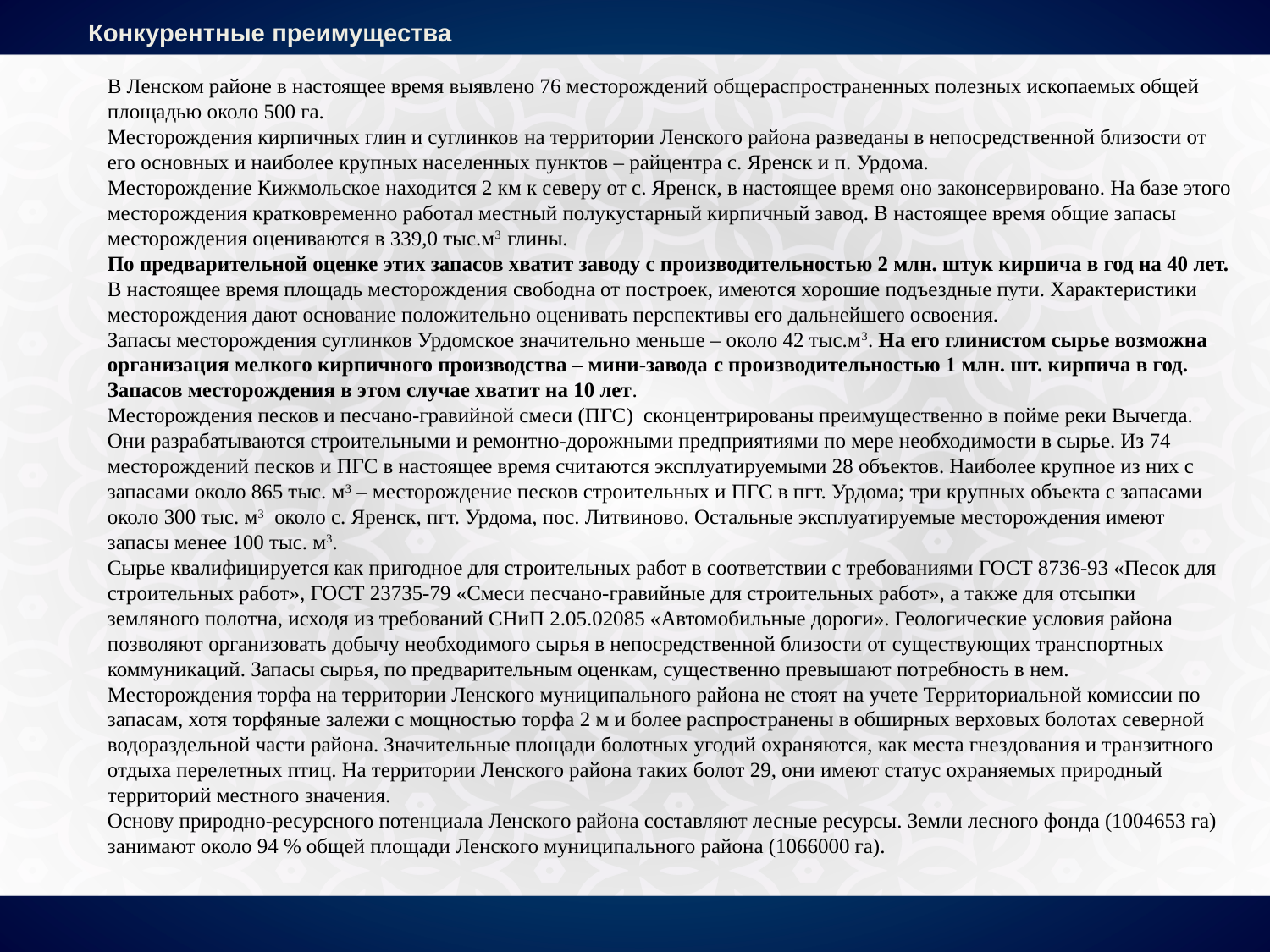

Конкурентные преимущества
В Ленском районе в настоящее время выявлено 76 месторождений общераспространенных полезных ископаемых общей площадью около 500 га.
Месторождения кирпичных глин и суглинков на территории Ленского района разведаны в непосредственной близости от его основных и наиболее крупных населенных пунктов – райцентра с. Яренск и п. Урдома.
Месторождение Кижмольское находится 2 км к северу от с. Яренск, в настоящее время оно законсервировано. На базе этого месторождения кратковременно работал местный полукустарный кирпичный завод. В настоящее время общие запасы месторождения оцениваются в 339,0 тыс.м3  глины.
По предварительной оценке этих запасов хватит заводу с производительностью 2 млн. штук кирпича в год на 40 лет.
В настоящее время площадь месторождения свободна от построек, имеются хорошие подъездные пути. Характеристики месторождения дают основание положительно оценивать перспективы его дальнейшего освоения.
Запасы месторождения суглинков Урдомское значительно меньше – около 42 тыс.м3. На его глинистом сырье возможна организация мелкого кирпичного производства – мини-завода с производительностью 1 млн. шт. кирпича в год. Запасов месторождения в этом случае хватит на 10 лет.
Месторождения песков и песчано-гравийной смеси (ПГС)  сконцентрированы преимущественно в пойме реки Вычегда. Они разрабатываются строительными и ремонтно-дорожными предприятиями по мере необходимости в сырье. Из 74 месторождений песков и ПГС в настоящее время считаются эксплуатируемыми 28 объектов. Наиболее крупное из них с запасами около 865 тыс. м3 – месторождение песков строительных и ПГС в пгт. Урдома; три крупных объекта с запасами около 300 тыс. м3  около с. Яренск, пгт. Урдома, пос. Литвиново. Остальные эксплуатируемые месторождения имеют запасы менее 100 тыс. м3.
Сырье квалифицируется как пригодное для строительных работ в соответствии с требованиями ГОСТ 8736-93 «Песок для строительных работ», ГОСТ 23735-79 «Смеси песчано-гравийные для строительных работ», а также для отсыпки земляного полотна, исходя из требований СНиП 2.05.02085 «Автомобильные дороги». Геологические условия района позволяют организовать добычу необходимого сырья в непосредственной близости от существующих транспортных коммуникаций. Запасы сырья, по предварительным оценкам, существенно превышают потребность в нем.
Месторождения торфа на территории Ленского муниципального района не стоят на учете Территориальной комиссии по запасам, хотя торфяные залежи с мощностью торфа 2 м и более распространены в обширных верховых болотах северной водораздельной части района. Значительные площади болотных угодий охраняются, как места гнездования и транзитного отдыха перелетных птиц. На территории Ленского района таких болот 29, они имеют статус охраняемых природный территорий местного значения.
Основу природно-ресурсного потенциала Ленского района составляют лесные ресурсы. Земли лесного фонда (1004653 га) занимают около 94 % общей площади Ленского муниципального района (1066000 га).